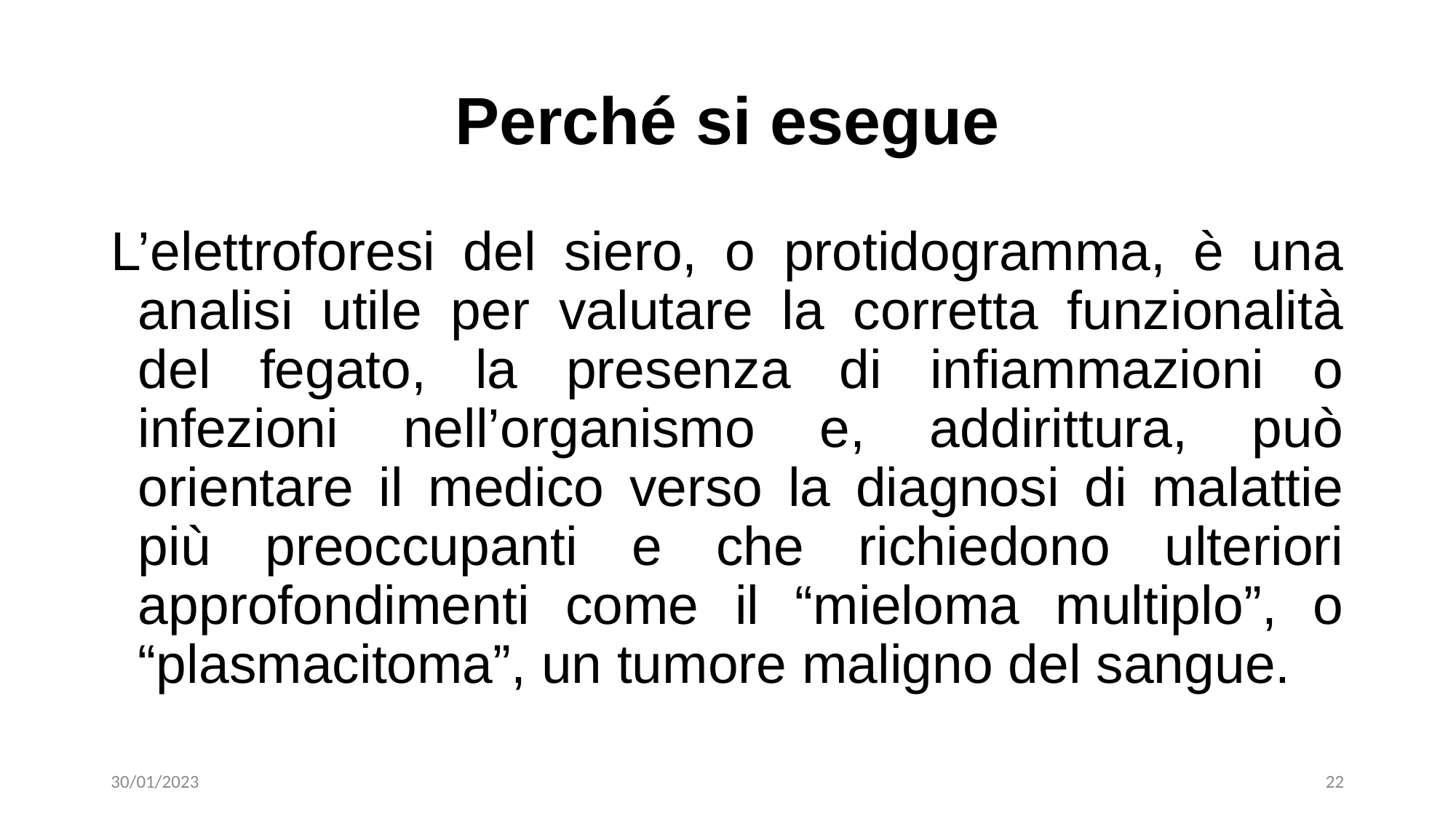

# Perché si esegue
L’elettroforesi del siero, o protidogramma, è una analisi utile per valutare la corretta funzionalità del fegato, la presenza di infiammazioni o infezioni nell’organismo e, addirittura, può orientare il medico verso la diagnosi di malattie più preoccupanti e che richiedono ulteriori approfondimenti come il “mieloma multiplo”, o “plasmacitoma”, un tumore maligno del sangue.
30/01/2023

22